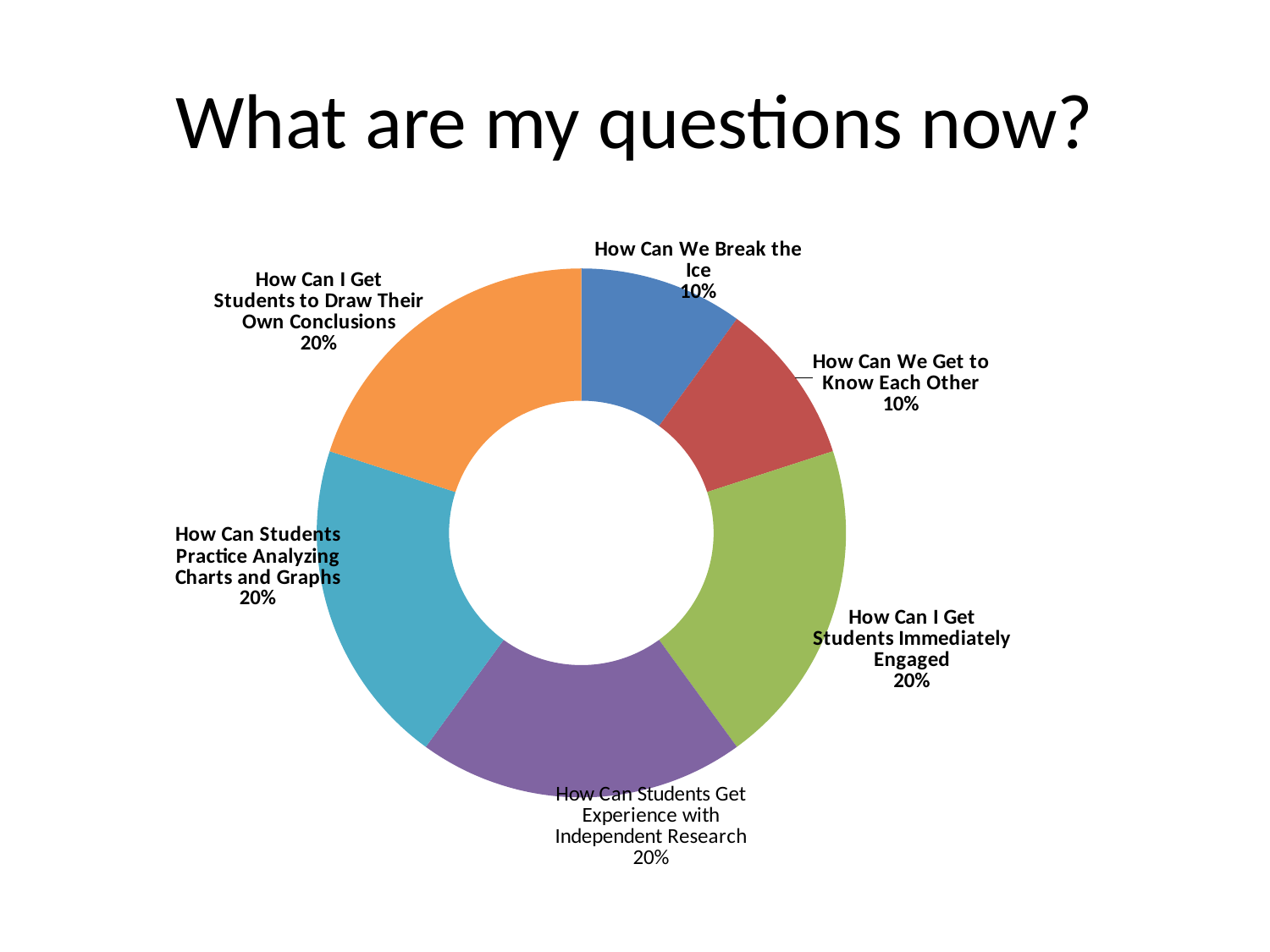

# What are my questions now?

### Chart

| Category |  |
|---|---|
| How Can We Break the Ice | 10.0 |
| How Can We Get to Know Each Other | 10.0 |
| How Can I Get Students Immediately Engaged | 20.0 |
| How Can Students Give Experience with First-Hand Research | 20.0 |
| How Can Students Practice Analyzing Charts and Graphs | 20.0 |
| How Can I Get Students to Draw Their Own Conclusions | 20.0 |